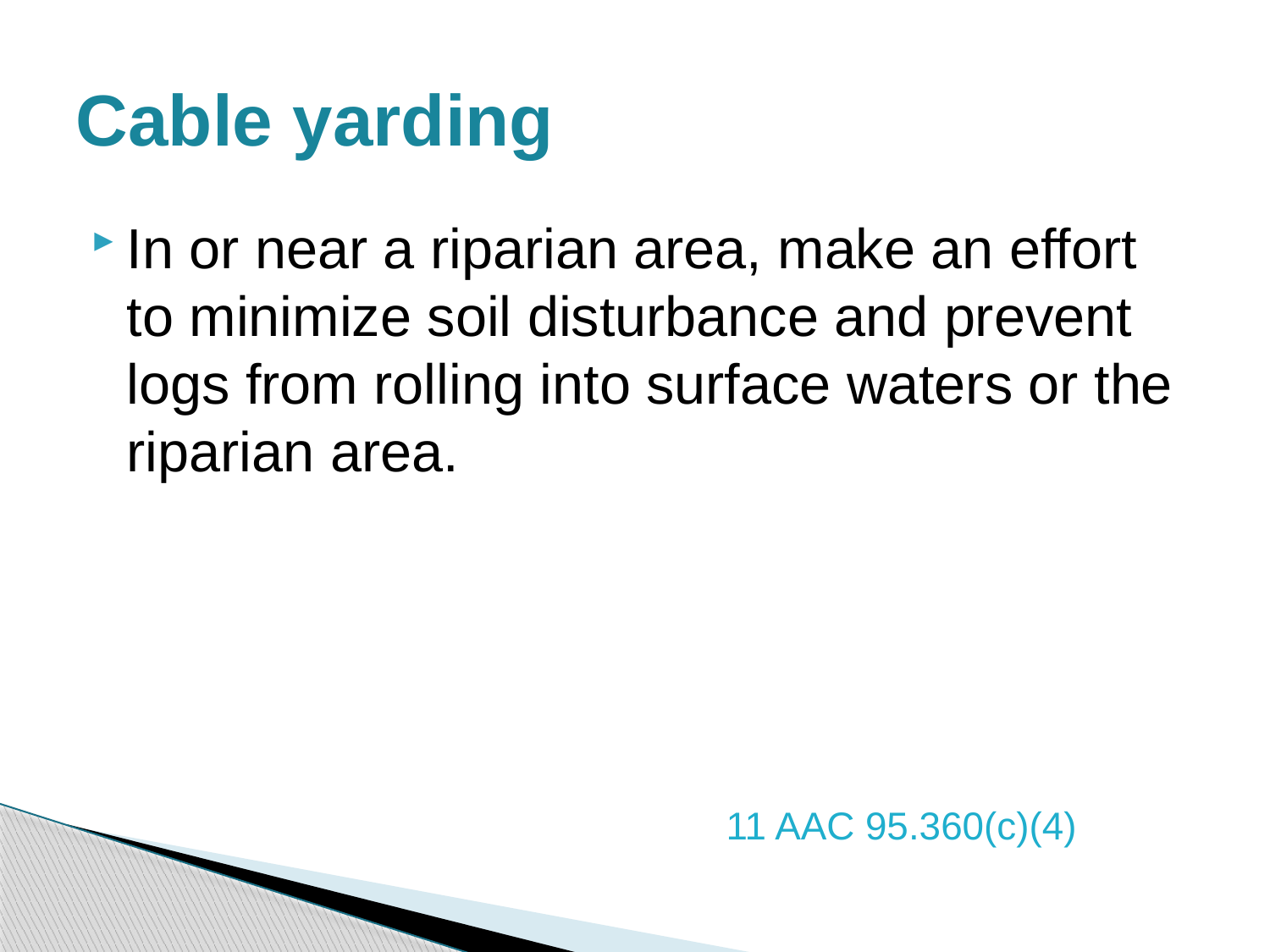

# Cable yarding
In or near a riparian area, make an effort to minimize soil disturbance and prevent logs from rolling into surface waters or the riparian area.

					11 AAC 95.360(c)(4)